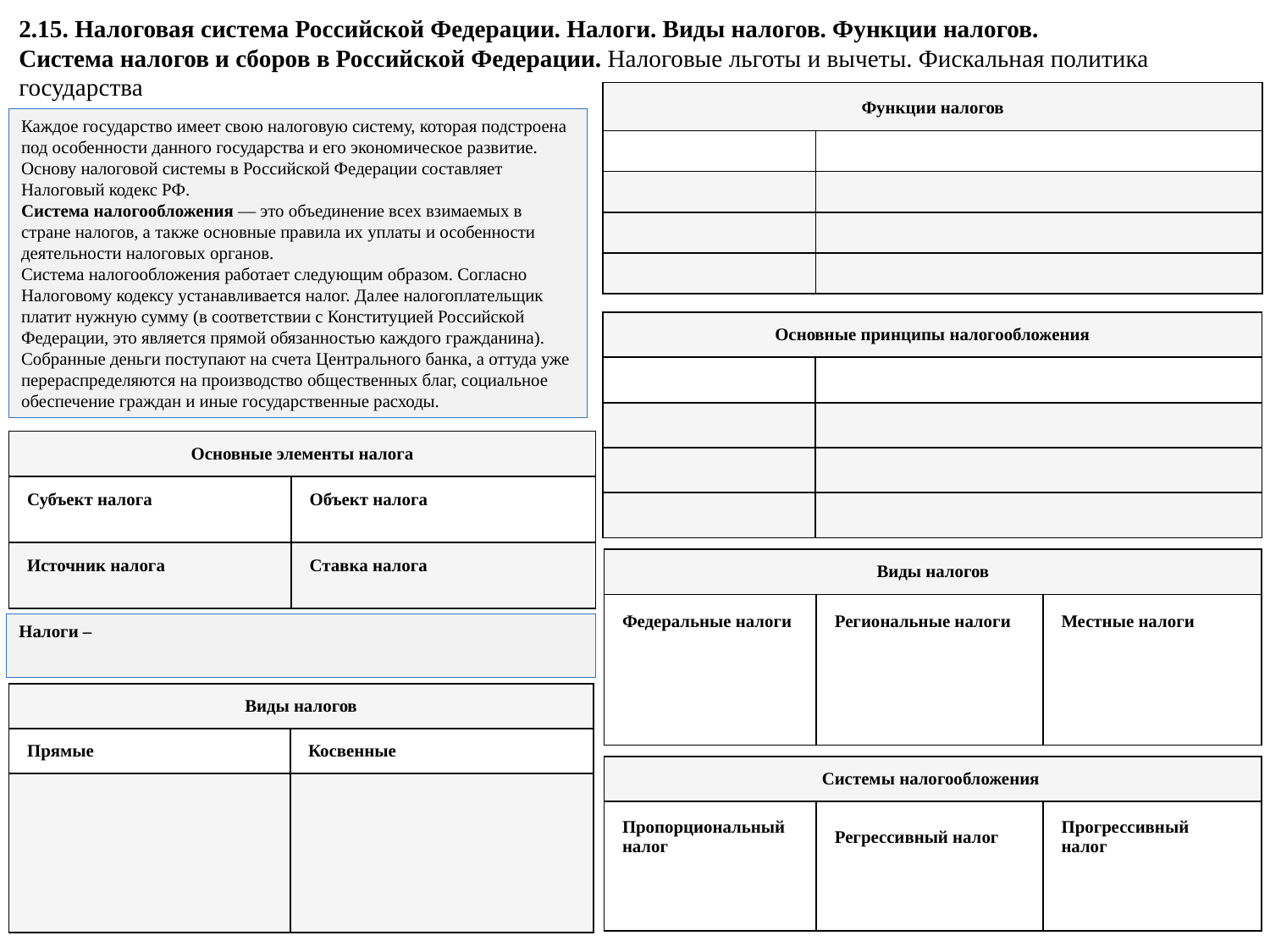

2.15. Налоговая система Российской Федерации. Налоги. Виды налогов. Функции налогов.
Система налогов и сборов в Российской Федерации. Налоговые льготы и вычеты. Фискальная политика государства
| Функции налогов |  |
| --- | --- |
|  |  |
|  |  |
|  |  |
|  |  |
Каждое государство имеет свою налоговую систему, которая подстроена под особенности данного государства и его экономическое развитие. Основу налоговой системы в Российской Федерации составляет Налоговый кодекс РФ.
Система налогообложения — это объединение всех взимаемых в стране налогов, а также основные правила их уплаты и особенности деятельности налоговых органов.
Система налогообложения работает следующим образом. Согласно Налоговому кодексу устанавливается налог. Далее налогоплательщик платит нужную сумму (в соответствии с Конституцией Российской Федерации, это является прямой обязанностью каждого гражданина). Собранные деньги поступают на счета Центрального банка, а оттуда уже перераспределяются на производство общественных благ, социальное обеспечение граждан и иные государственные расходы.
| Основные принципы налогообложения |  |
| --- | --- |
|  |  |
|  |  |
|  |  |
|  |  |
| Основные элементы налога |  |
| --- | --- |
| Субъект налога | Объект налога |
| Источник налога | Ставка налога |
| Виды налогов |  |  |
| --- | --- | --- |
| Федеральные налоги | Региональные налоги | Местные налоги |
Налоги –

| Виды налогов |  |
| --- | --- |
| Прямые | Косвенные |
|  |  |
| Системы налогообложения |  |  |
| --- | --- | --- |
| Пропорциональный налог | Регрессивный налог | Прогрессивный налог |